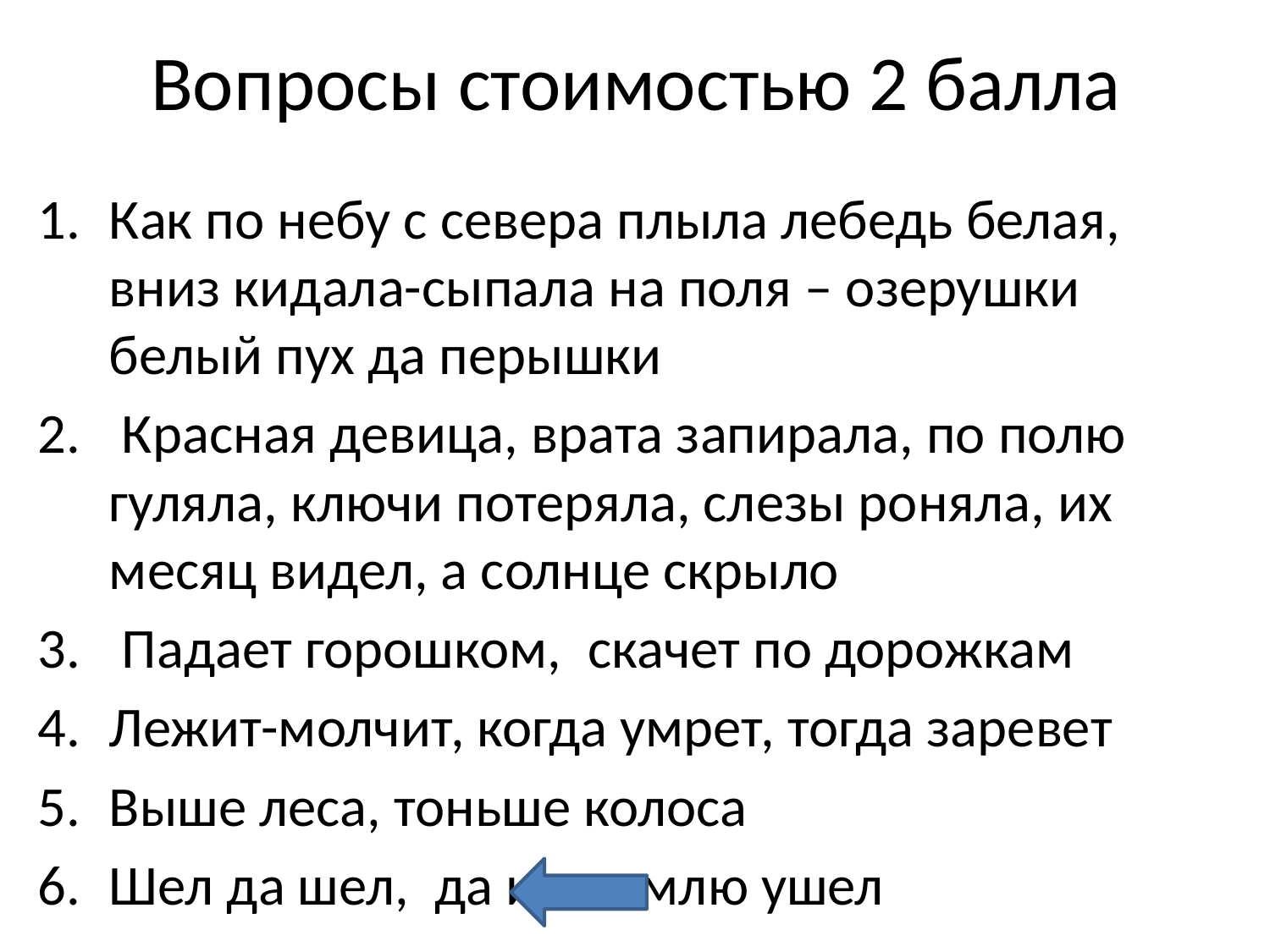

# Вопросы стоимостью 2 балла
Как по небу с севера плыла лебедь белая, вниз кидала-сыпала на поля – озерушки белый пух да перышки
 Красная девица, врата запирала, по полю гуляла, ключи потеряла, слезы роняла, их месяц видел, а солнце скрыло
 Падает горошком,  скачет по дорожкам
Лежит-молчит, когда умрет, тогда заревет
Выше леса, тоньше колоса
Шел да шел,  да и в землю ушел